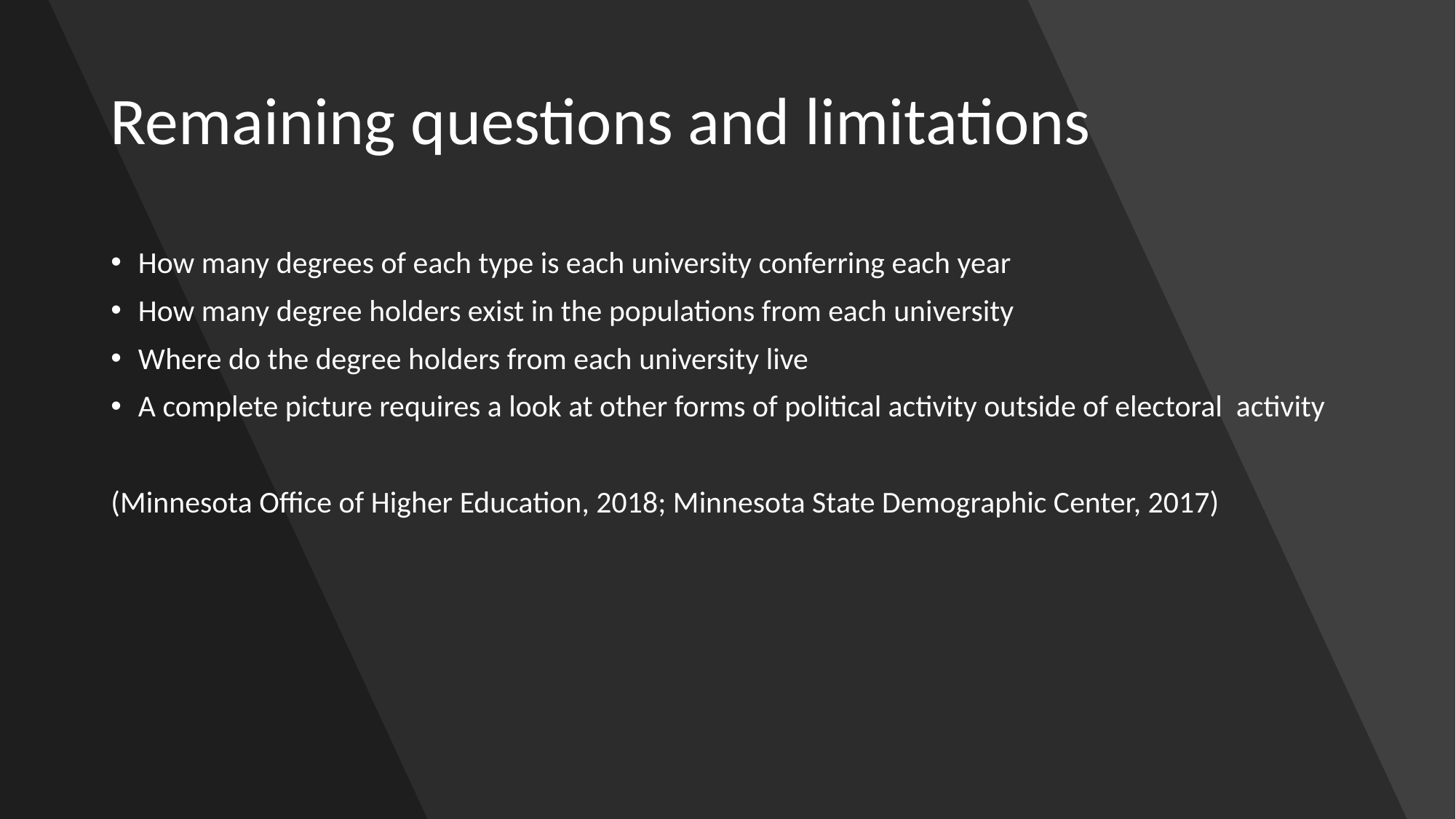

# Remaining questions and limitations
How many degrees of each type is each university conferring each year
How many degree holders exist in the populations from each university
Where do the degree holders from each university live
A complete picture requires a look at other forms of political activity outside of electoral  activity

(Minnesota Office of Higher Education, 2018; Minnesota State Demographic Center, 2017)